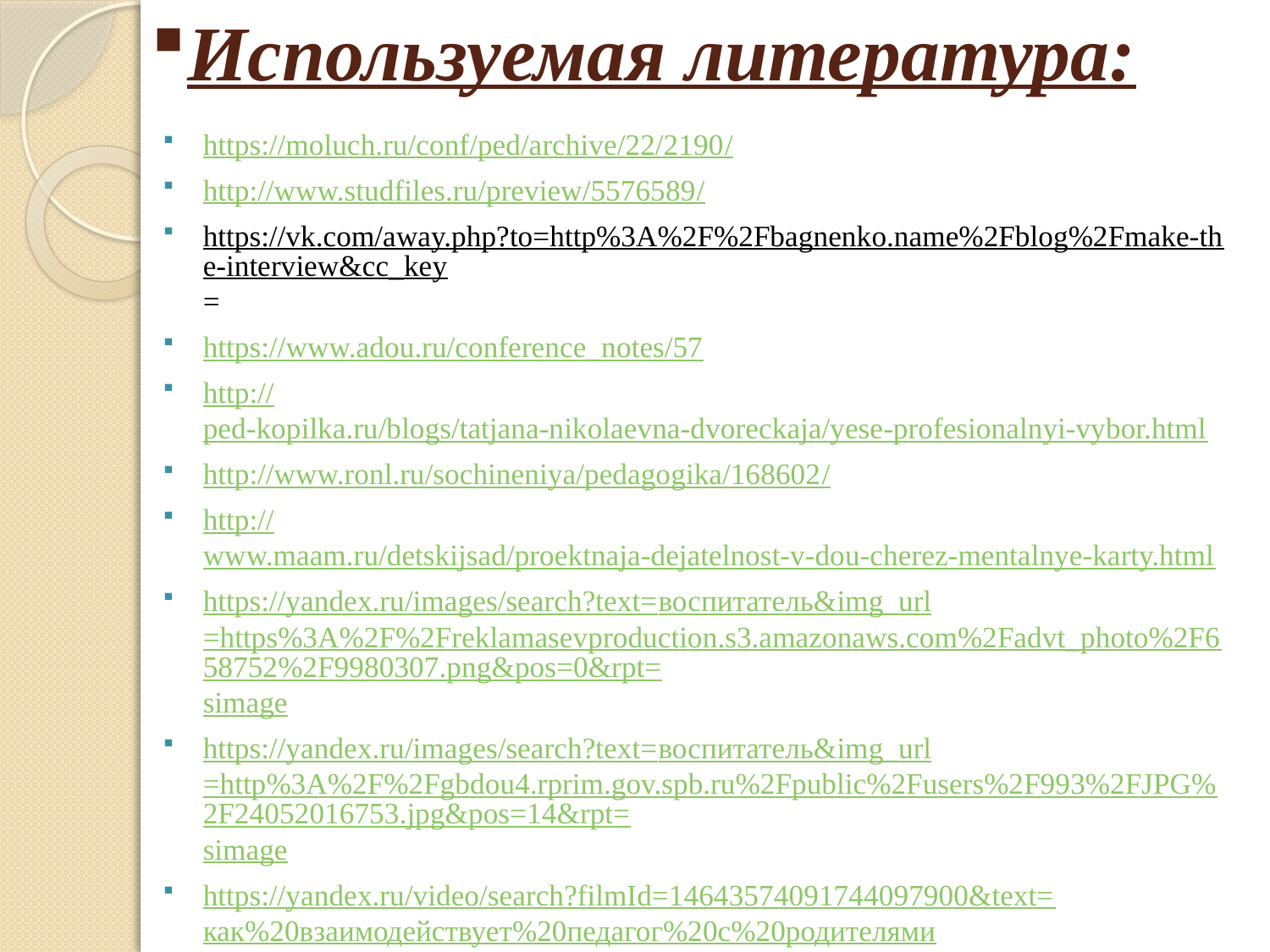

# Используемая литература:
https://moluch.ru/conf/ped/archive/22/2190/
http://www.studfiles.ru/preview/5576589/
https://vk.com/away.php?to=http%3A%2F%2Fbagnenko.name%2Fblog%2Fmake-the-interview&cc_key=
https://www.adou.ru/conference_notes/57
http://ped-kopilka.ru/blogs/tatjana-nikolaevna-dvoreckaja/yese-profesionalnyi-vybor.html
http://www.ronl.ru/sochineniya/pedagogika/168602/
http://www.maam.ru/detskijsad/proektnaja-dejatelnost-v-dou-cherez-mentalnye-karty.html
https://yandex.ru/images/search?text=воспитатель&img_url=https%3A%2F%2Freklamasevproduction.s3.amazonaws.com%2Fadvt_photo%2F658752%2F9980307.png&pos=0&rpt=simage
https://yandex.ru/images/search?text=воспитатель&img_url=http%3A%2F%2Fgbdou4.rprim.gov.spb.ru%2Fpublic%2Fusers%2F993%2FJPG%2F24052016753.jpg&pos=14&rpt=simage
https://yandex.ru/video/search?filmId=14643574091744097900&text=как%20взаимодействует%20педагог%20с%20родителями